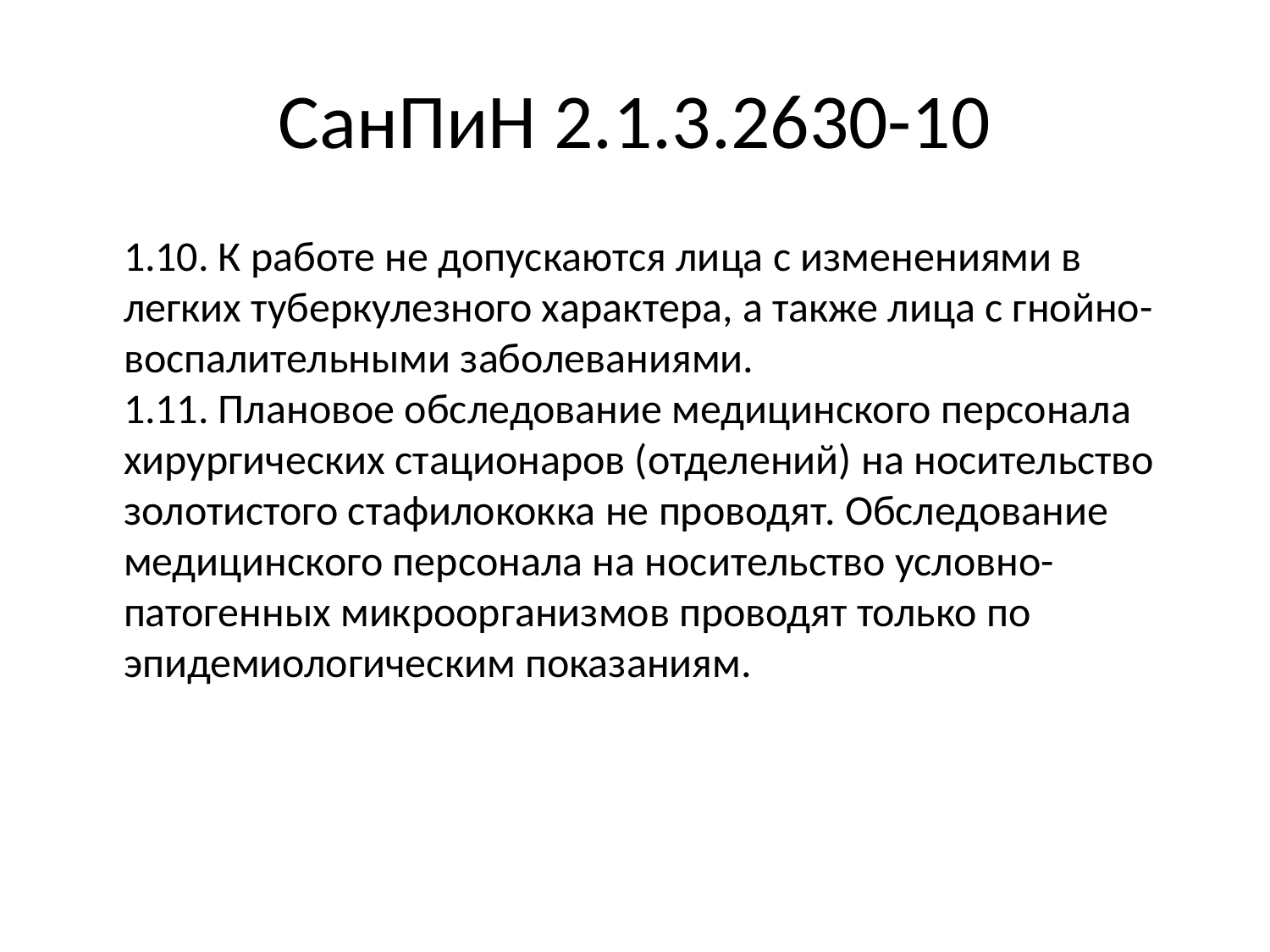

СанПиН 2.1.3.2630-10
	1.10. К работе не допускаются лица с изменениями в легких туберкулезного характера, а также лица с гнойно-воспалительными заболеваниями.
	1.11. Плановое обследование медицинского персонала хирургических стационаров (отделений) на носительство золотистого стафилококка не проводят. Обследование медицинского персонала на носительство условно-патогенных микроорганизмов проводят только по эпидемиологическим показаниям.